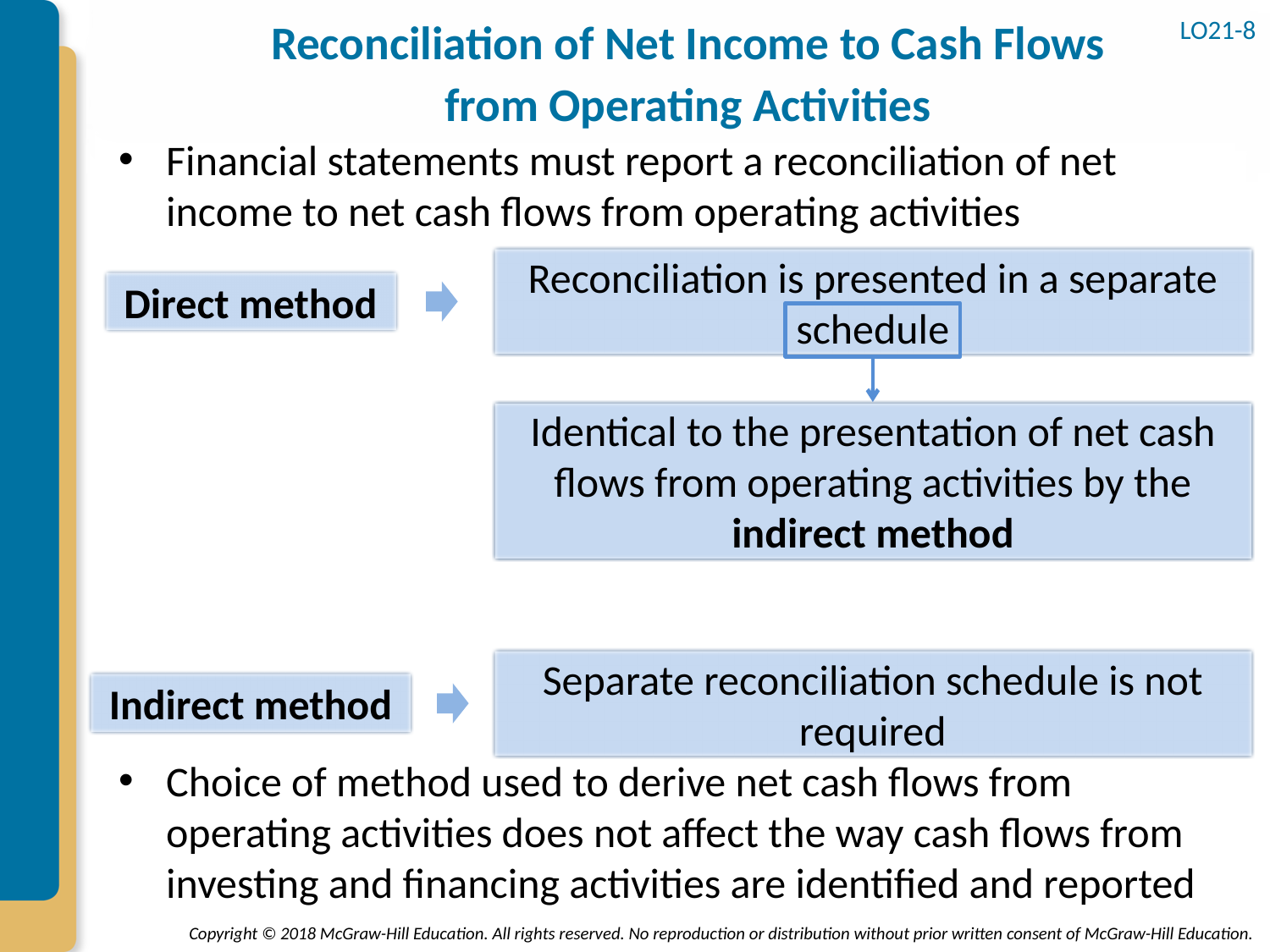

# Reconciliation of Net Income to Cash Flows from Operating Activities
LO21-8
Financial statements must report a reconciliation of net income to net cash flows from operating activities

Choice of method used to derive net cash flows from operating activities does not affect the way cash flows from investing and financing activities are identified and reported
Reconciliation is presented in a separate schedule
Direct method

Identical to the presentation of net cash
flows from operating activities by the indirect method
Separate reconciliation schedule is not required
Indirect method